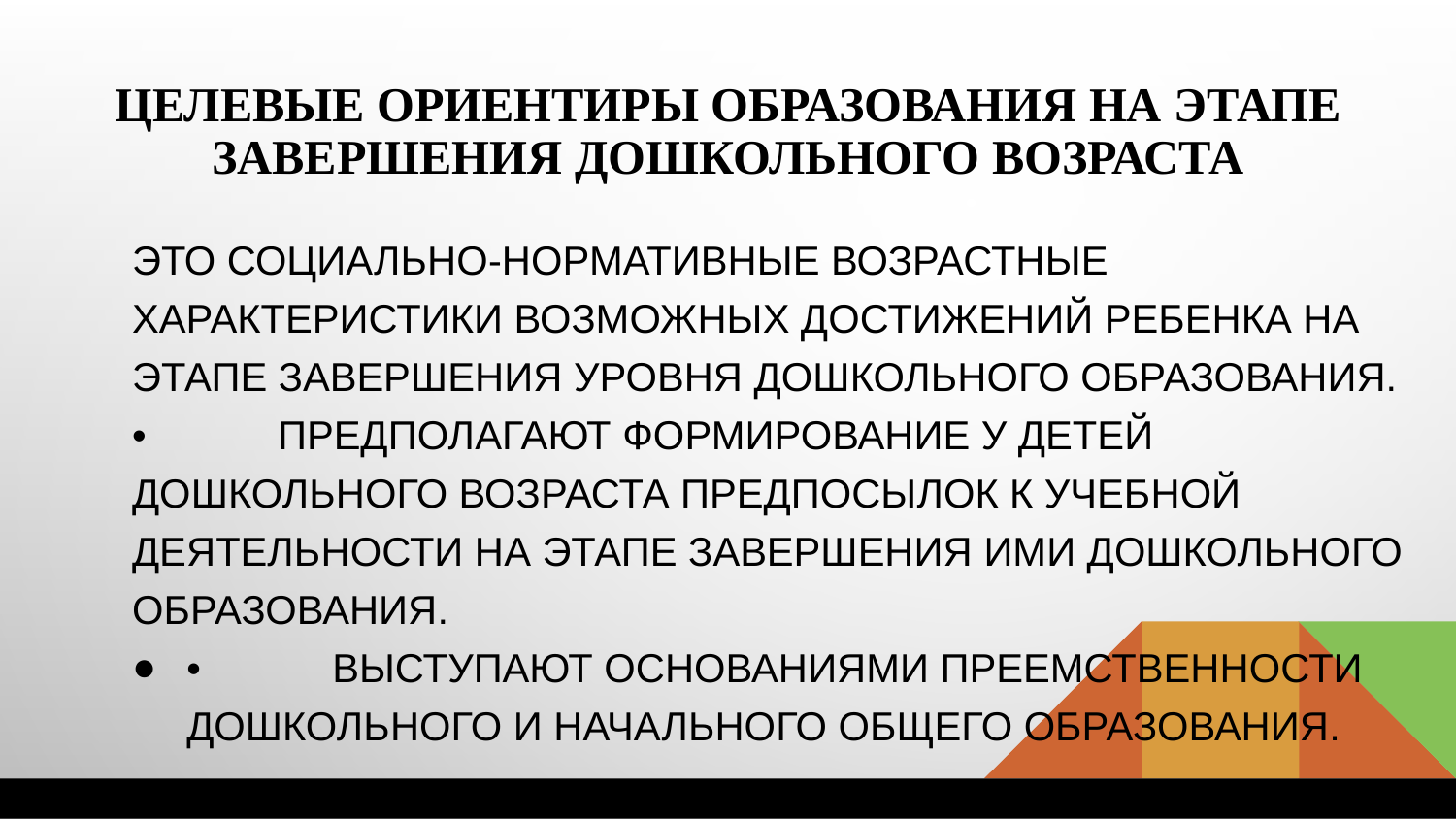

# Целевые ориентиры образования на этапе завершения дошкольного возраста
Это социально-нормативные возрастные характеристики возможных достижений ребенка на этапе завершения уровня дошкольного образования.
•	Предполагают формирование у детей дошкольного возраста предпосылок к учебной деятельности на этапе завершения ими дошкольного образования.
•	Выступают основаниями преемственности дошкольного и начального общего образования.